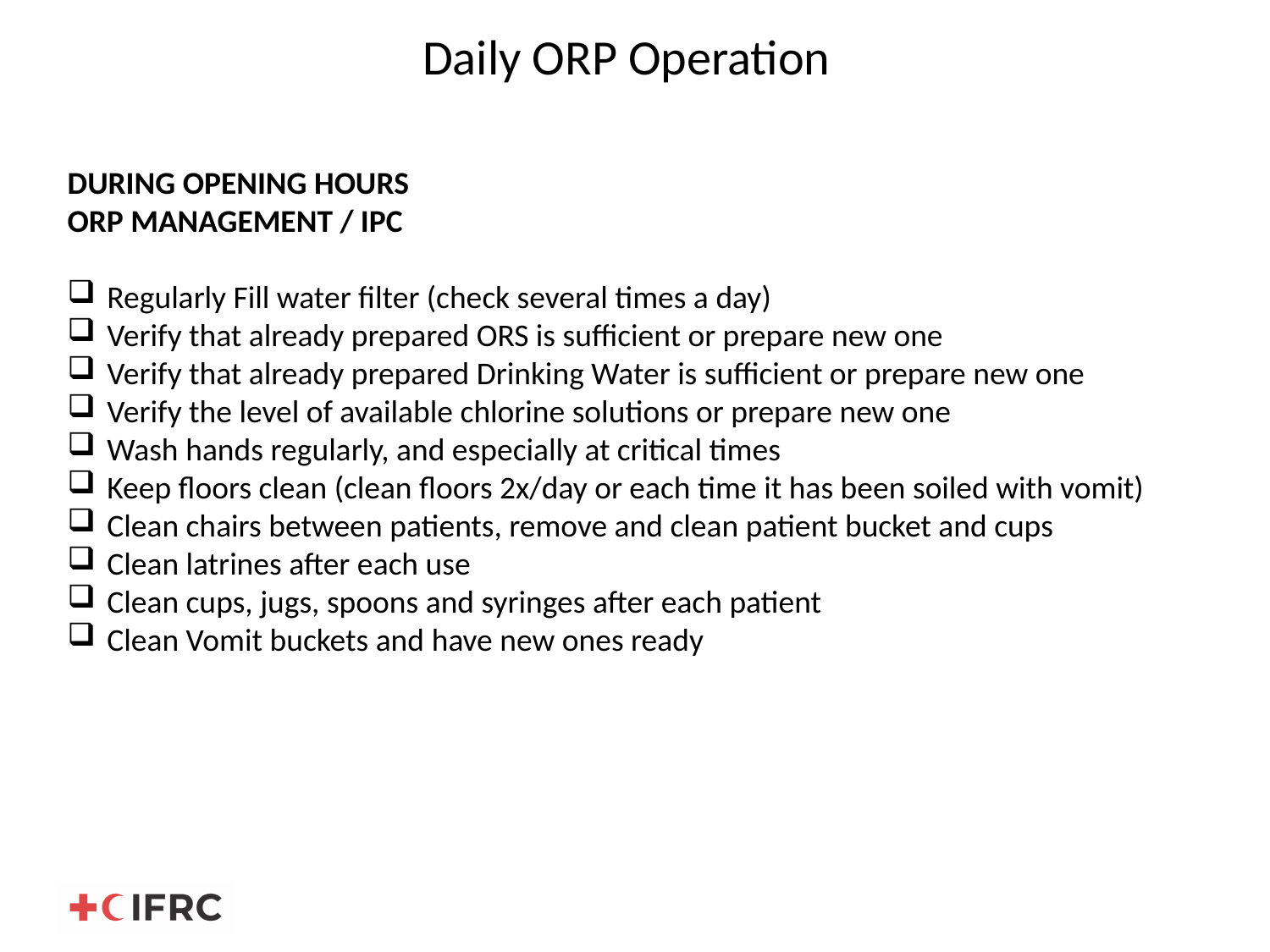

# Daily ORP Operation
DURING OPENING HOURS
ORP MANAGEMENT / IPC

Regularly Fill water filter (check several times a day)
Verify that already prepared ORS is sufficient or prepare new one
Verify that already prepared Drinking Water is sufficient or prepare new one
Verify the level of available chlorine solutions or prepare new one
Wash hands regularly, and especially at critical times
Keep floors clean (clean floors 2x/day or each time it has been soiled with vomit)
Clean chairs between patients, remove and clean patient bucket and cups
Clean latrines after each use
Clean cups, jugs, spoons and syringes after each patient
Clean Vomit buckets and have new ones ready